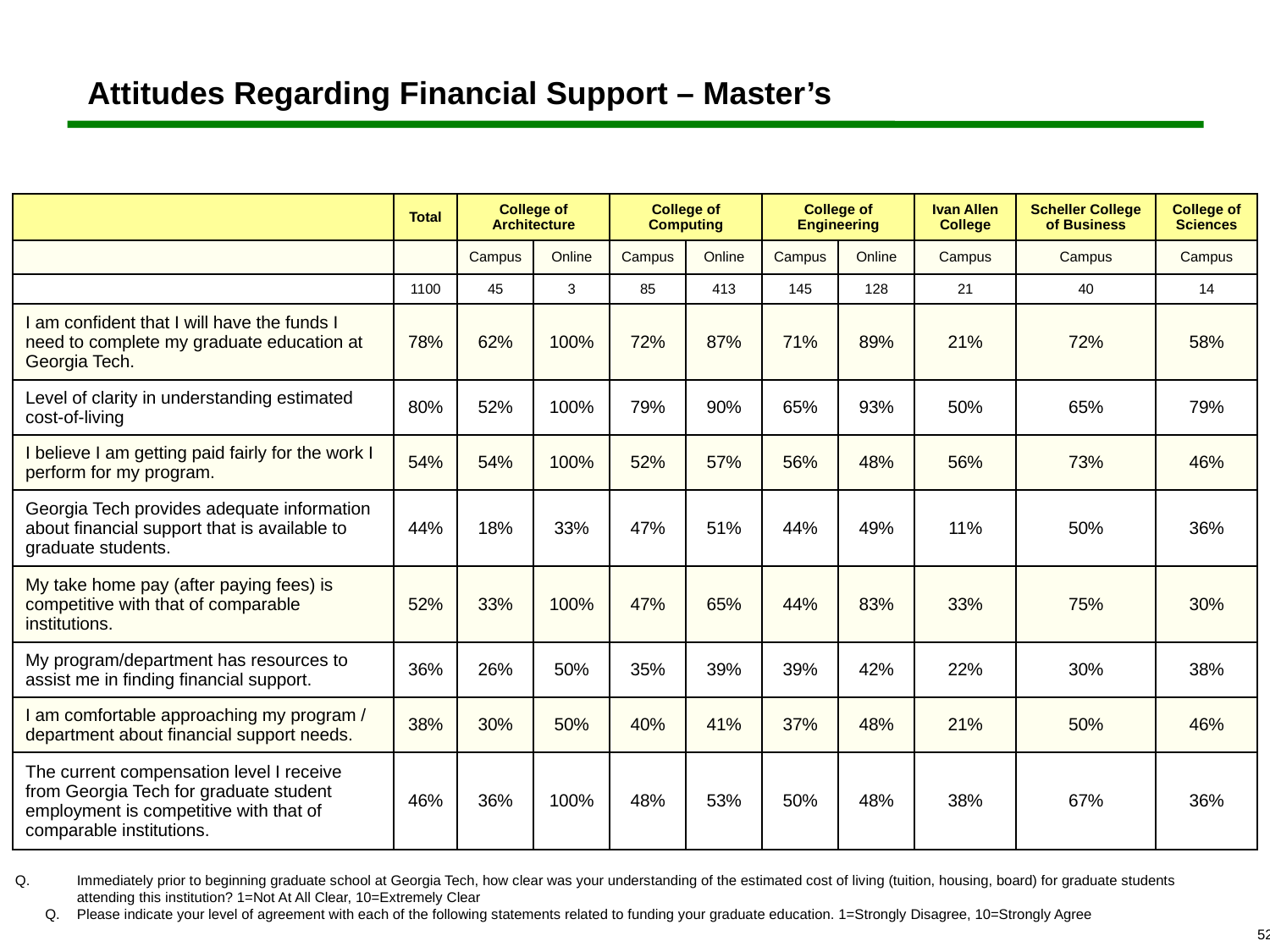

# Attitudes Regarding Financial Support – Master’s
|  | Total | College of Architecture |  | College of Computing |  | College of Engineering |  | Ivan Allen College | Scheller College of Business | College of Sciences |
| --- | --- | --- | --- | --- | --- | --- | --- | --- | --- | --- |
|  |  | Campus | Online | Campus | Online | Campus | Online | Campus | Campus | Campus |
|  | 1100 | 45 | 3 | 85 | 413 | 145 | 128 | 21 | 40 | 14 |
| I am confident that I will have the funds I need to complete my graduate education at Georgia Tech. | 78% | 62% | 100% | 72% | 87% | 71% | 89% | 21% | 72% | 58% |
| Level of clarity in understanding estimated cost-of-living | 80% | 52% | 100% | 79% | 90% | 65% | 93% | 50% | 65% | 79% |
| I believe I am getting paid fairly for the work I perform for my program. | 54% | 54% | 100% | 52% | 57% | 56% | 48% | 56% | 73% | 46% |
| Georgia Tech provides adequate information about financial support that is available to graduate students. | 44% | 18% | 33% | 47% | 51% | 44% | 49% | 11% | 50% | 36% |
| My take home pay (after paying fees) is competitive with that of comparable institutions. | 52% | 33% | 100% | 47% | 65% | 44% | 83% | 33% | 75% | 30% |
| My program/department has resources to assist me in finding financial support. | 36% | 26% | 50% | 35% | 39% | 39% | 42% | 22% | 30% | 38% |
| I am comfortable approaching my program / department about financial support needs. | 38% | 30% | 50% | 40% | 41% | 37% | 48% | 21% | 50% | 46% |
| The current compensation level I receive from Georgia Tech for graduate student employment is competitive with that of comparable institutions. | 46% | 36% | 100% | 48% | 53% | 50% | 48% | 38% | 67% | 36% |
 	Immediately prior to beginning graduate school at Georgia Tech, how clear was your understanding of the estimated cost of living (tuition, housing, board) for graduate students
	attending this institution? 1=Not At All Clear, 10=Extremely Clear
Q.	Please indicate your level of agreement with each of the following statements related to funding your graduate education. 1=Strongly Disagree, 10=Strongly Agree